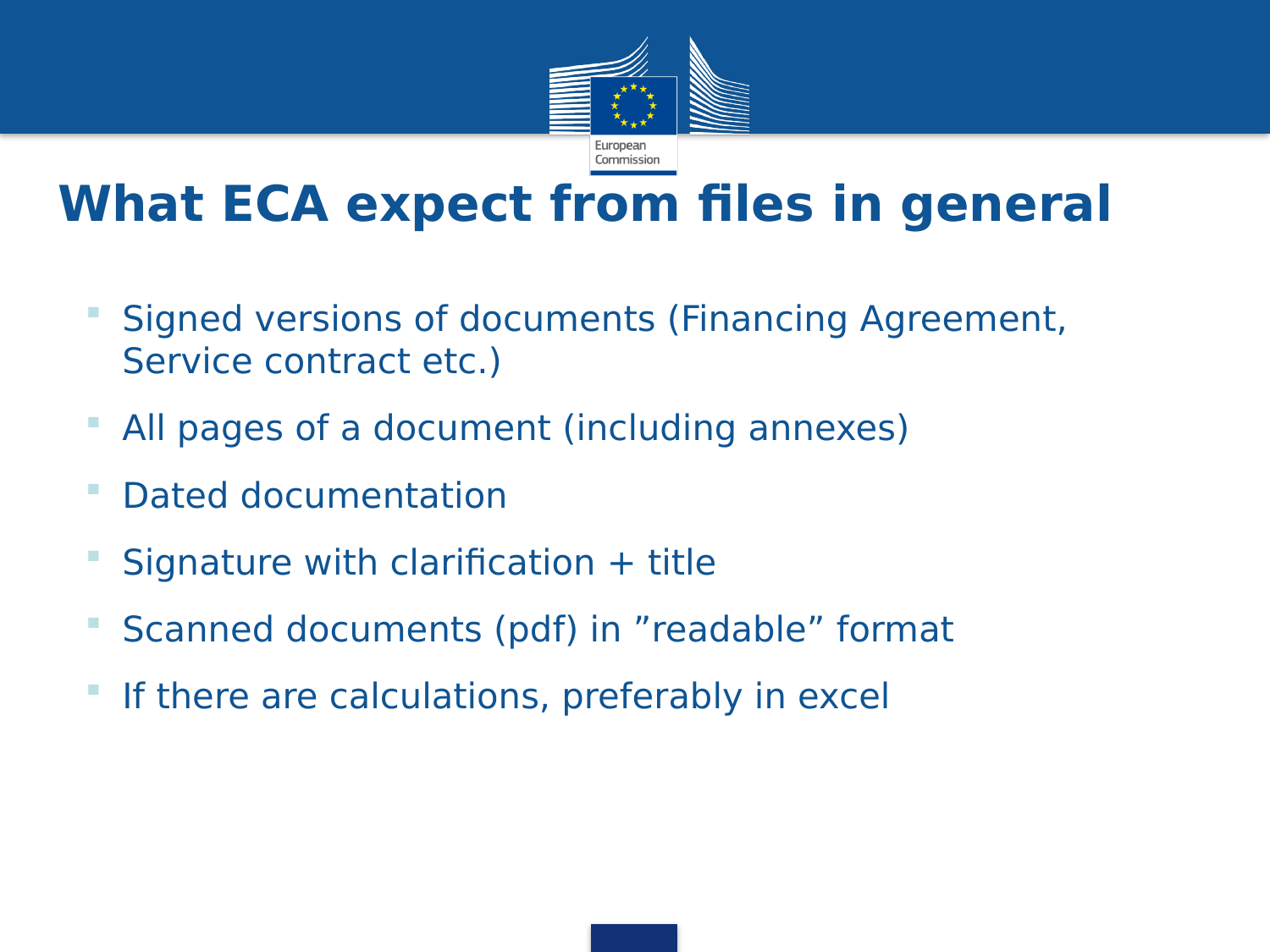

# What ECA expect from files in general
Signed versions of documents (Financing Agreement, Service contract etc.)
All pages of a document (including annexes)
Dated documentation
Signature with clarification + title
Scanned documents (pdf) in ”readable” format
If there are calculations, preferably in excel